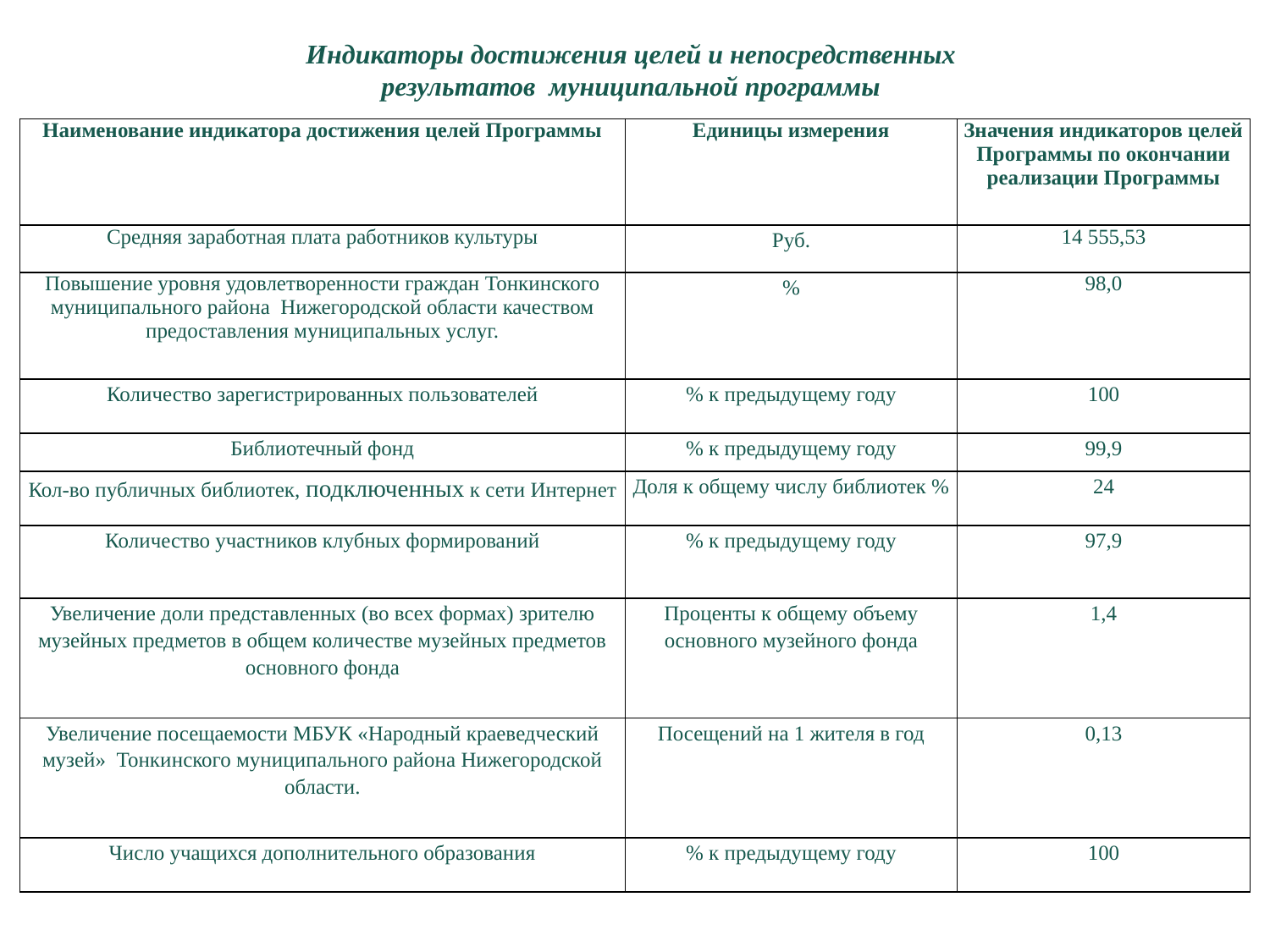

# Индикаторы достижения целей и непосредственных результатов  муниципальной программы
| Наименование индикатора достижения целей Программы | Единицы измерения | Значения индикаторов целей Программы по окончании реализации Программы |
| --- | --- | --- |
| Средняя заработная плата работников культуры | Руб. | 14 555,53 |
| Повышение уровня удовлетворенности граждан Тонкинского муниципального района Нижегородской области качеством предоставления муниципальных услуг. | % | 98,0 |
| Количество зарегистрированных пользователей | % к предыдущему году | 100 |
| Библиотечный фонд | % к предыдущему году | 99,9 |
| Кол-во публичных библиотек, подключенных к сети Интернет | Доля к общему числу библиотек % | 24 |
| Количество участников клубных формирований | % к предыдущему году | 97,9 |
| Увеличение доли представленных (во всех формах) зрителю музейных предметов в общем количестве музейных предметов основного фонда | Проценты к общему объему основного музейного фонда | 1,4 |
| Увеличение посещаемости МБУК «Народный краеведческий музей» Тонкинского муниципального района Нижегородской области. | Посещений на 1 жителя в год | 0,13 |
| Число учащихся дополнительного образования | % к предыдущему году | 100 |